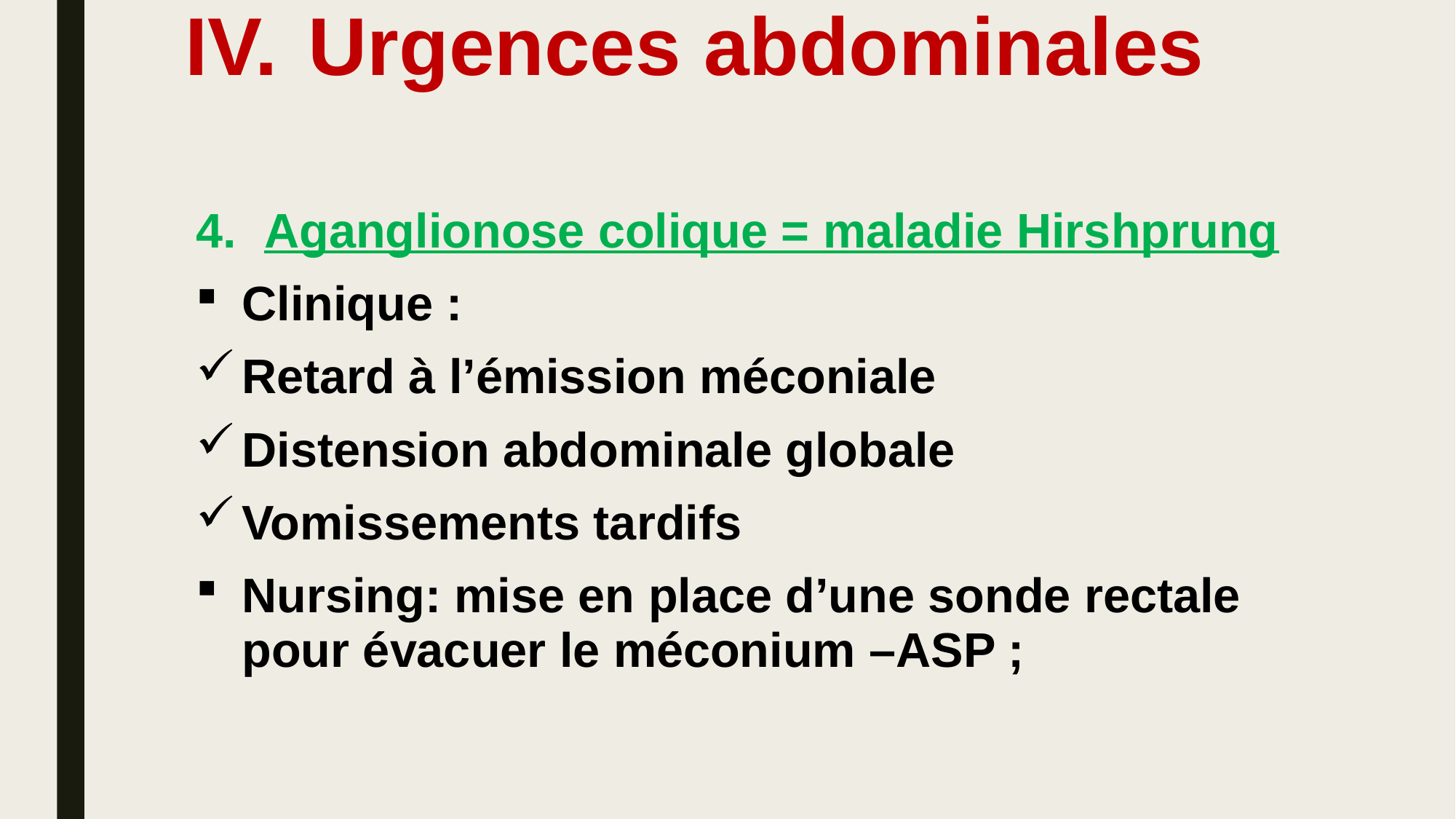

# Urgences abdominales
Aganglionose colique = maladie Hirshprung
Clinique :
Retard à l’émission méconiale
Distension abdominale globale
Vomissements tardifs
Nursing: mise en place d’une sonde rectale pour évacuer le méconium –ASP ;